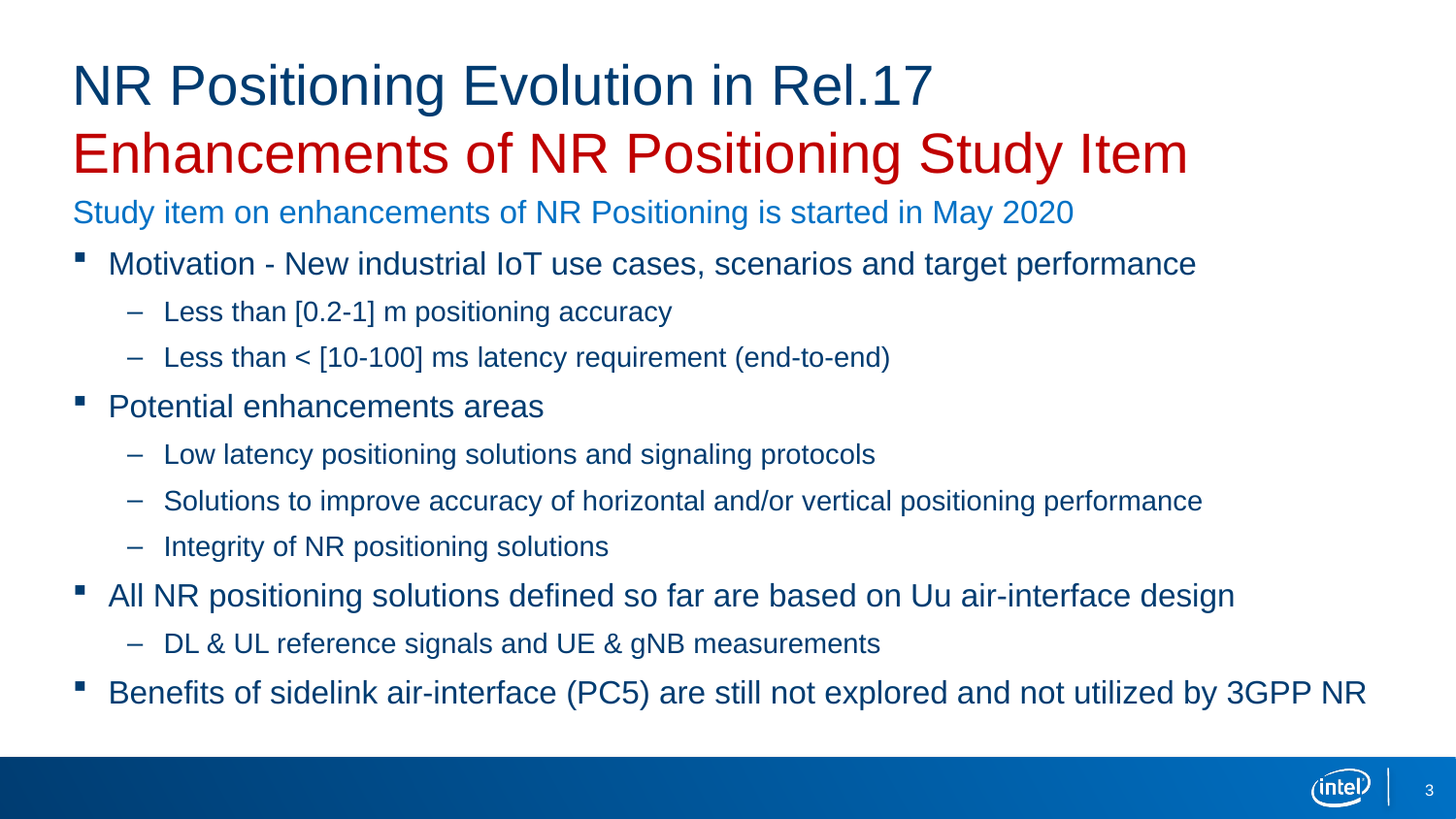

# NR Positioning Evolution in Rel.17 Enhancements of NR Positioning Study Item
Study item on enhancements of NR Positioning is started in May 2020
Motivation - New industrial IoT use cases, scenarios and target performance
Less than [0.2-1] m positioning accuracy
Less than < [10-100] ms latency requirement (end-to-end)
Potential enhancements areas
Low latency positioning solutions and signaling protocols
Solutions to improve accuracy of horizontal and/or vertical positioning performance
Integrity of NR positioning solutions
All NR positioning solutions defined so far are based on Uu air-interface design
DL & UL reference signals and UE & gNB measurements
Benefits of sidelink air-interface (PC5) are still not explored and not utilized by 3GPP NR
3